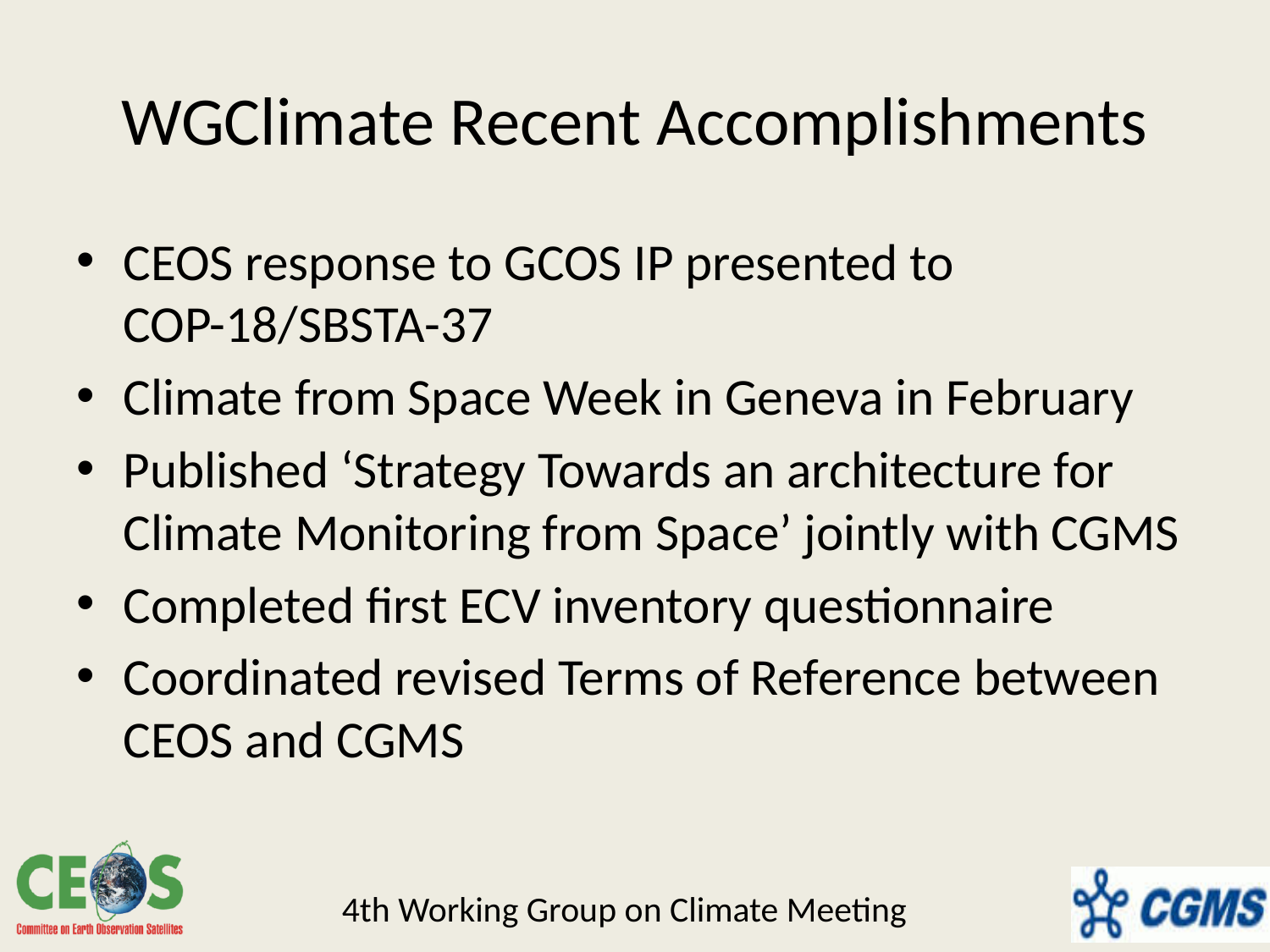

# WGClimate Recent Accomplishments
CEOS response to GCOS IP presented to COP-18/SBSTA-37
Climate from Space Week in Geneva in February
Published ‘Strategy Towards an architecture for Climate Monitoring from Space’ jointly with CGMS
Completed first ECV inventory questionnaire
Coordinated revised Terms of Reference between CEOS and CGMS
4th Working Group on Climate Meeting